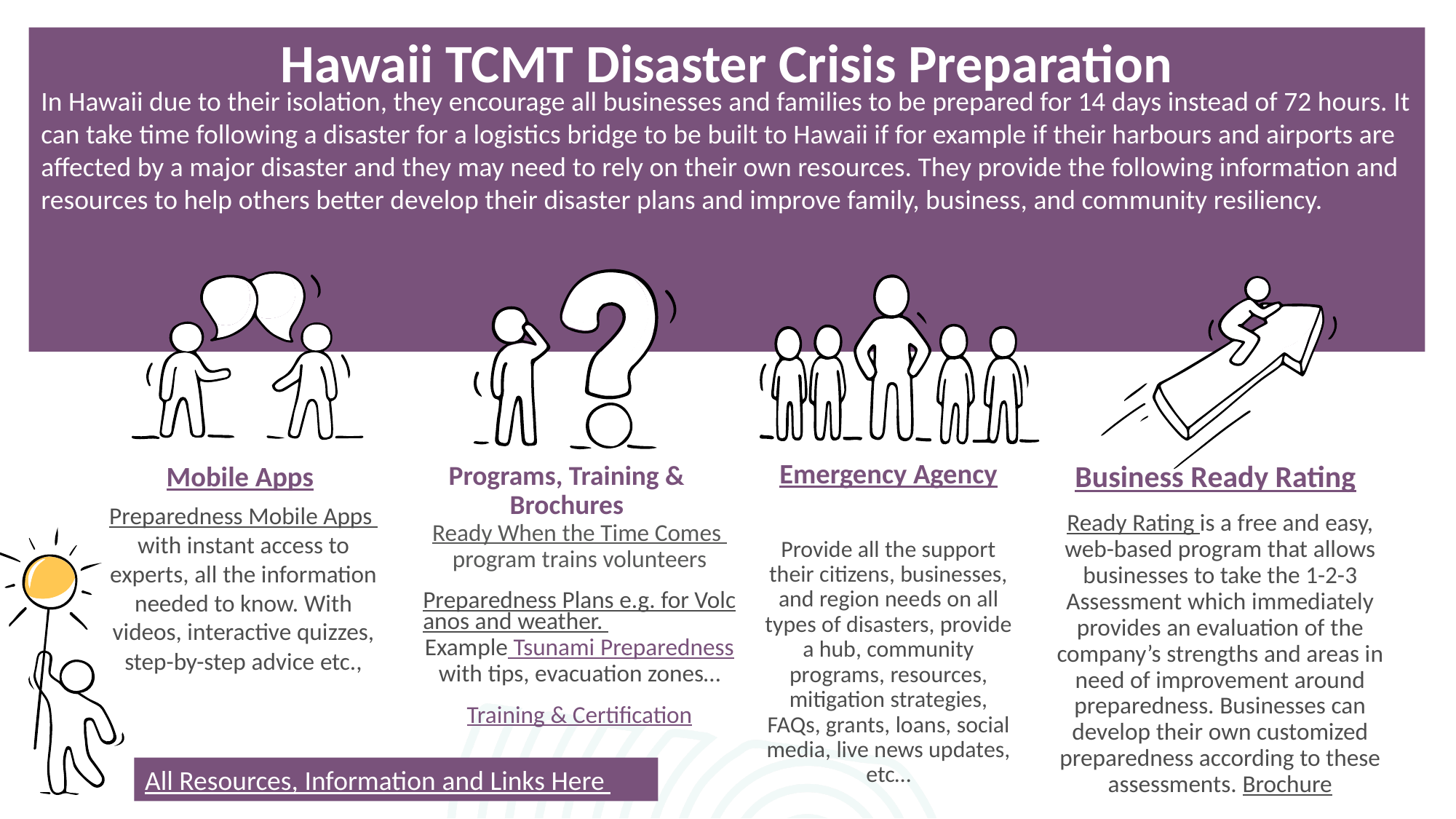

Hawaii TCMT Disaster Crisis Preparation
In Hawaii due to their isolation, they encourage all businesses and families to be prepared for 14 days instead of 72 hours. It can take time following a disaster for a logistics bridge to be built to Hawaii if for example if their harbours and airports are affected by a major disaster and they may need to rely on their own resources. They provide the following information and resources to help others better develop their disaster plans and improve family, business, and community resiliency.

Emergency Agency
Programs, Training & Brochures
Business Ready Rating
Mobile Apps
Preparedness Mobile Apps with instant access to experts, all the information needed to know. With videos, interactive quizzes, step-by-step advice etc.,
Ready Rating is a free and easy, web-based program that allows businesses to take the 1-2-3 Assessment which immediately provides an evaluation of the company’s strengths and areas in need of improvement around preparedness. Businesses can develop their own customized preparedness according to these assessments. Brochure
Ready When the Time Comes program trains volunteers
Preparedness Plans e.g. for Volcanos and weather. Example Tsunami Preparedness with tips, evacuation zones…
Training & Certification

Provide all the support their citizens, businesses, and region needs on all types of disasters, provide a hub, community programs, resources, mitigation strategies, FAQs, grants, loans, social media, live news updates, etc…

All Resources, Information and Links Here